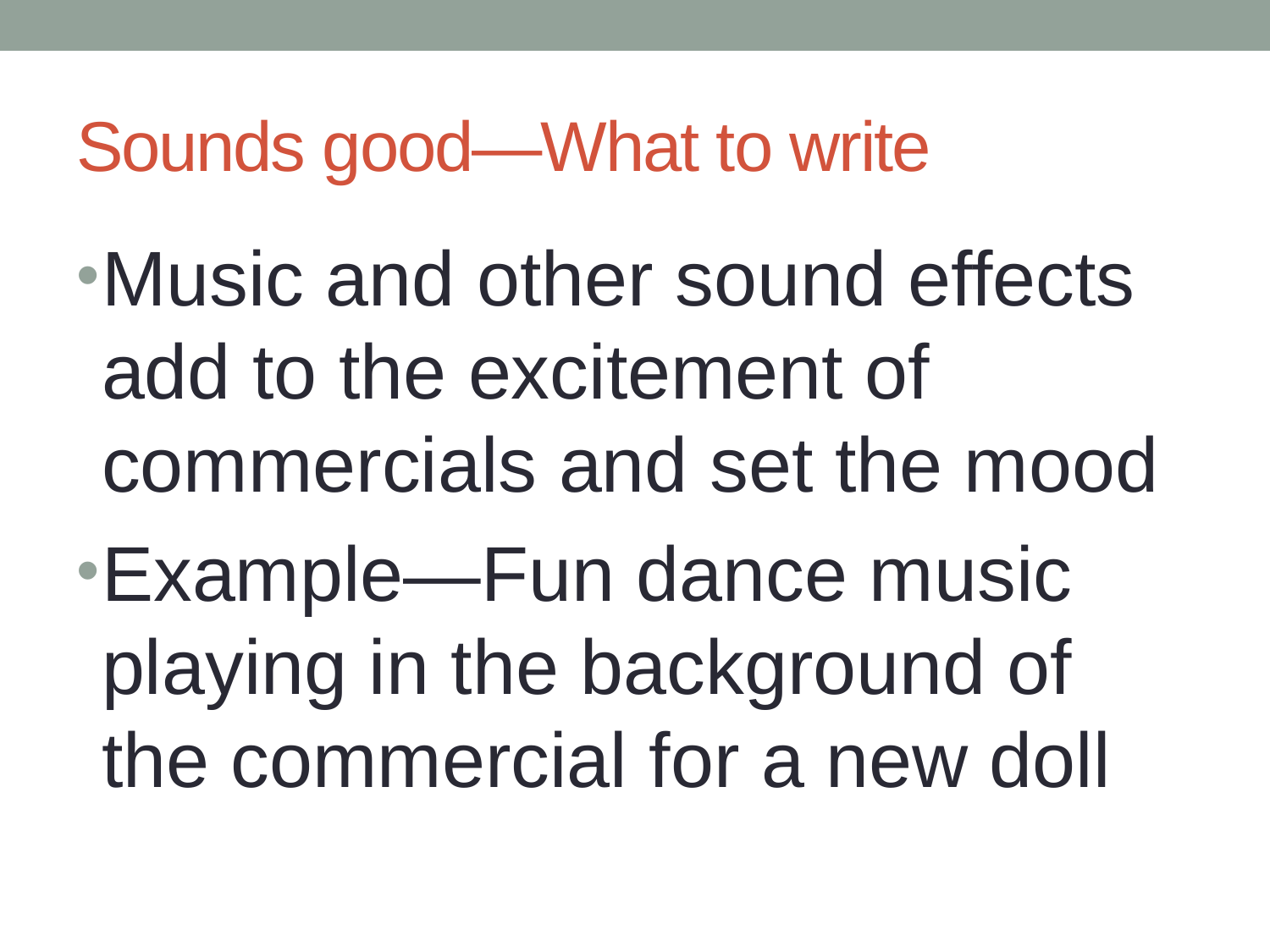

# Sounds good—What to write
Music and other sound effects add to the excitement of commercials and set the mood
Example—Fun dance music playing in the background of the commercial for a new doll